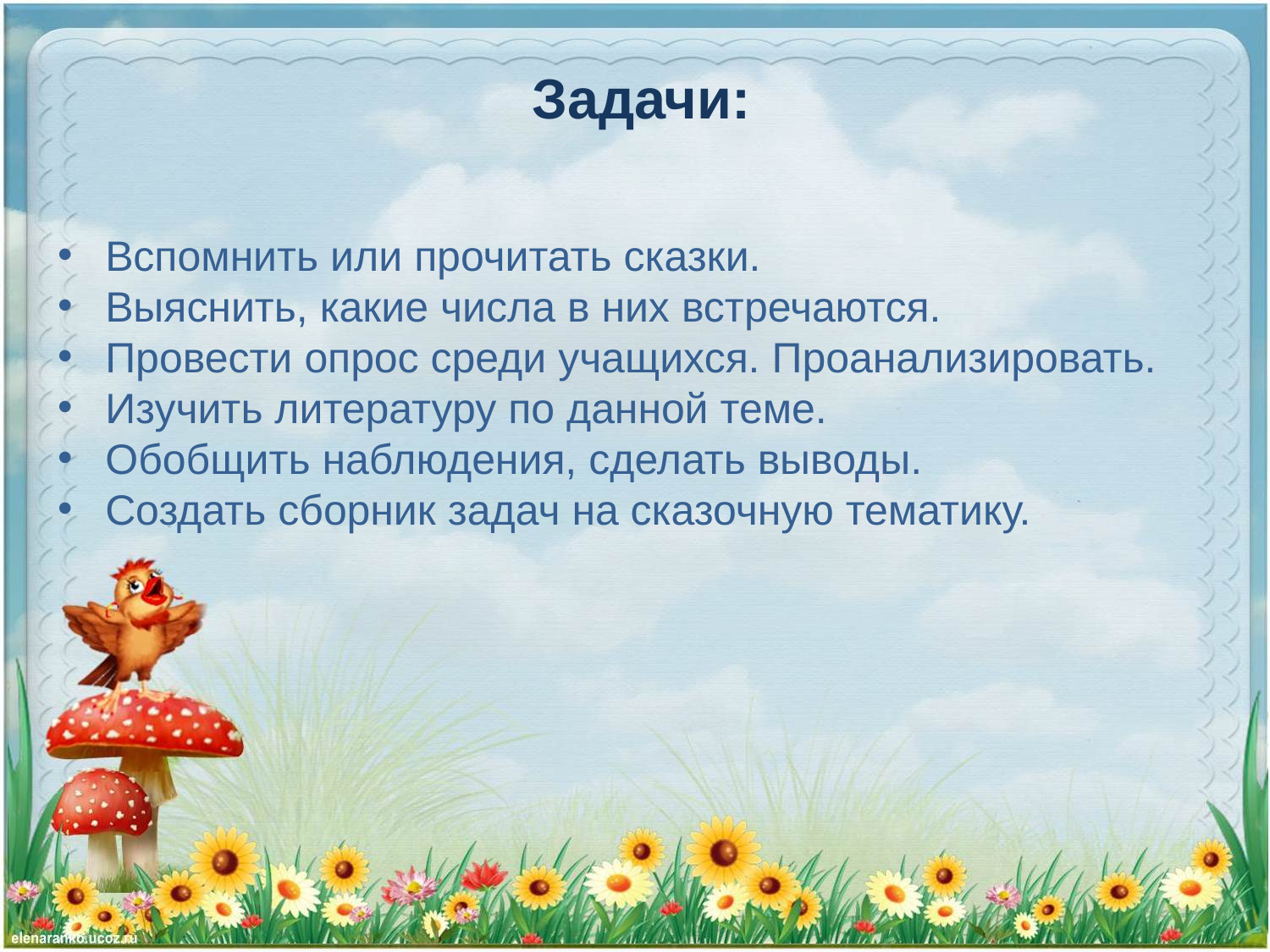

# Задачи:
Вспомнить или прочитать сказки.
Выяснить, какие числа в них встречаются.
Провести опрос среди учащихся. Проанализировать.
Изучить литературу по данной теме.
Обобщить наблюдения, сделать выводы.
Создать сборник задач на сказочную тематику.